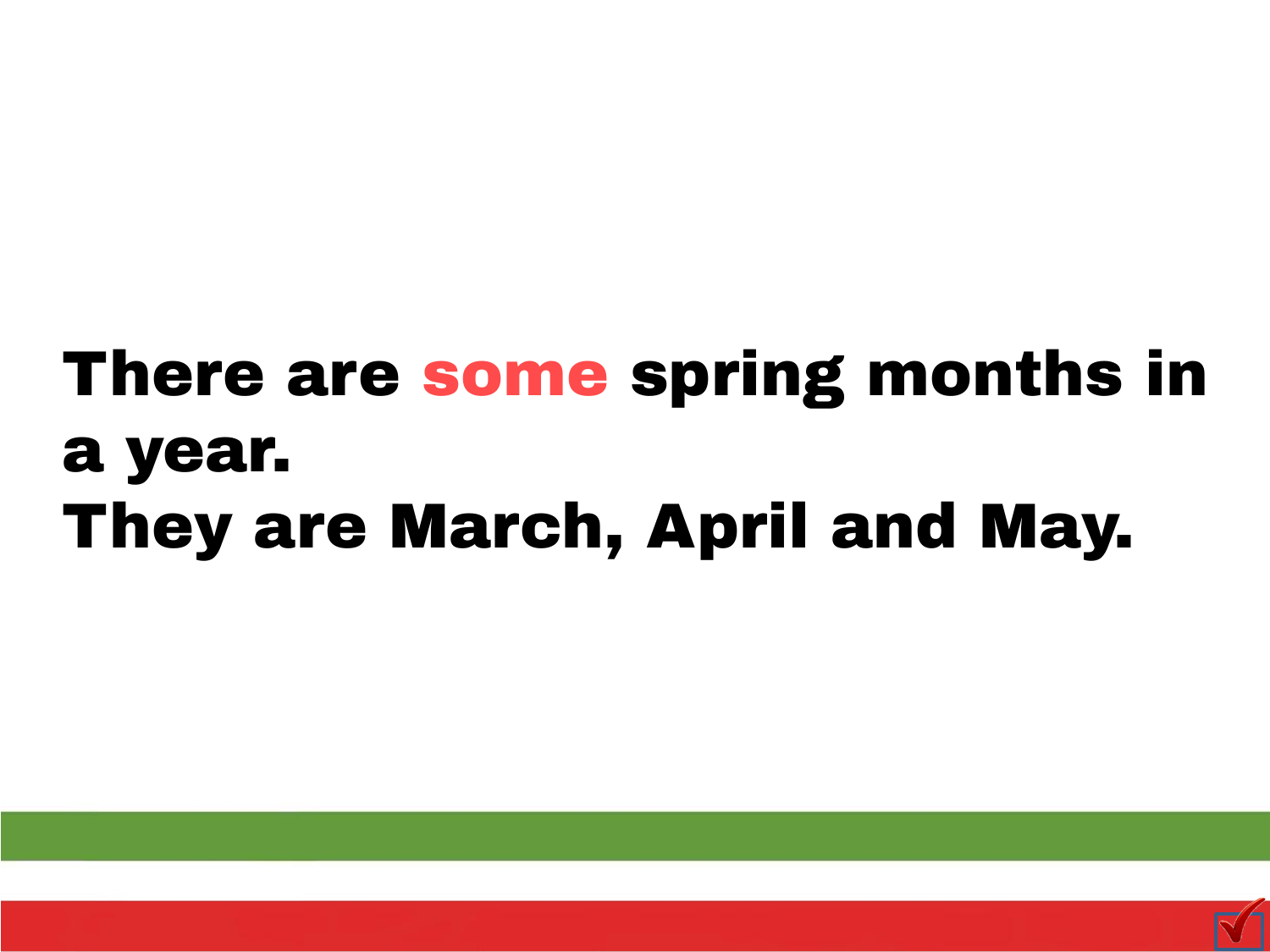

There are some spring months in a year.
They are March, April and May.